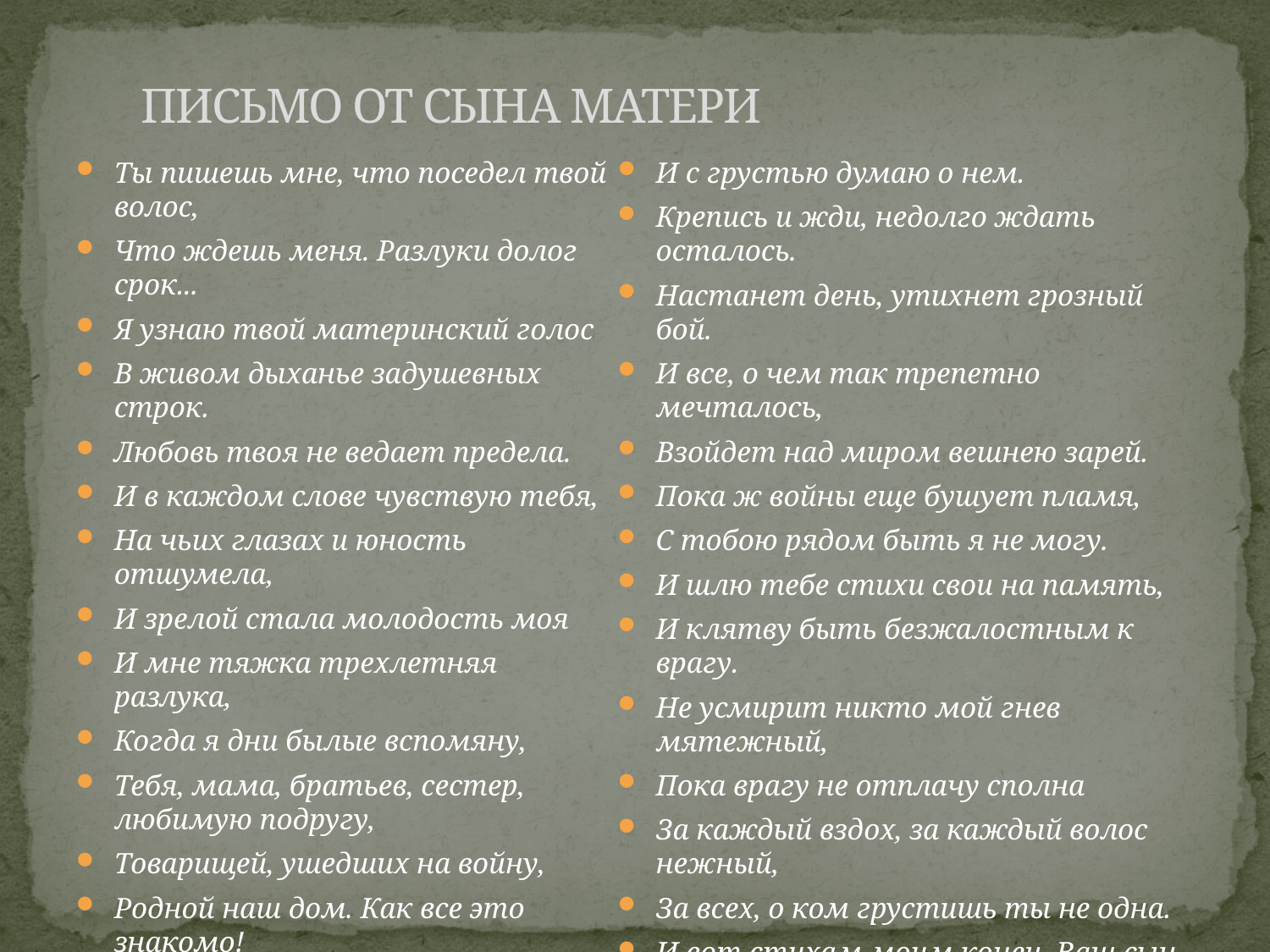

ПИСЬМО ОТ СЫНА МАТЕРИ
Ты пишешь мне, что поседел твой волос,
Что ждешь меня. Разлуки долог срок...
Я узнаю твой материнский голос
В живом дыханье задушевных строк.
Любовь твоя не ведает предела.
И в каждом слове чувствую тебя,
На чьих глазах и юность отшумела,
И зрелой стала молодость моя
И мне тяжка трехлетняя разлука,
Когда я дни былые вспомяну,
Тебя, мама, братьев, сестер, любимую подругу,
Товарищей, ушедших на войну,
Родной наш дом. Как все это знакомо!
Я не один ушел из дома,
а вместе с папой.
И с грустью думаю о нем.
Крепись и жди, недолго ждать осталось.
Настанет день, утихнет грозный бой.
И все, о чем так трепетно мечталось,
Взойдет над миром вешнею зарей.
Пока ж войны еще бушует пламя,
С тобою рядом быть я не могу.
И шлю тебе стихи свои на память,
И клятву быть безжалостным к врагу.
Не усмирит никто мой гнев мятежный,
Пока врагу не отплачу сполна
За каждый вздох, за каждый волос нежный,
За всех, о ком грустишь ты не одна.
И вот стихам моим конец. Ваш сын Румынин В.А.